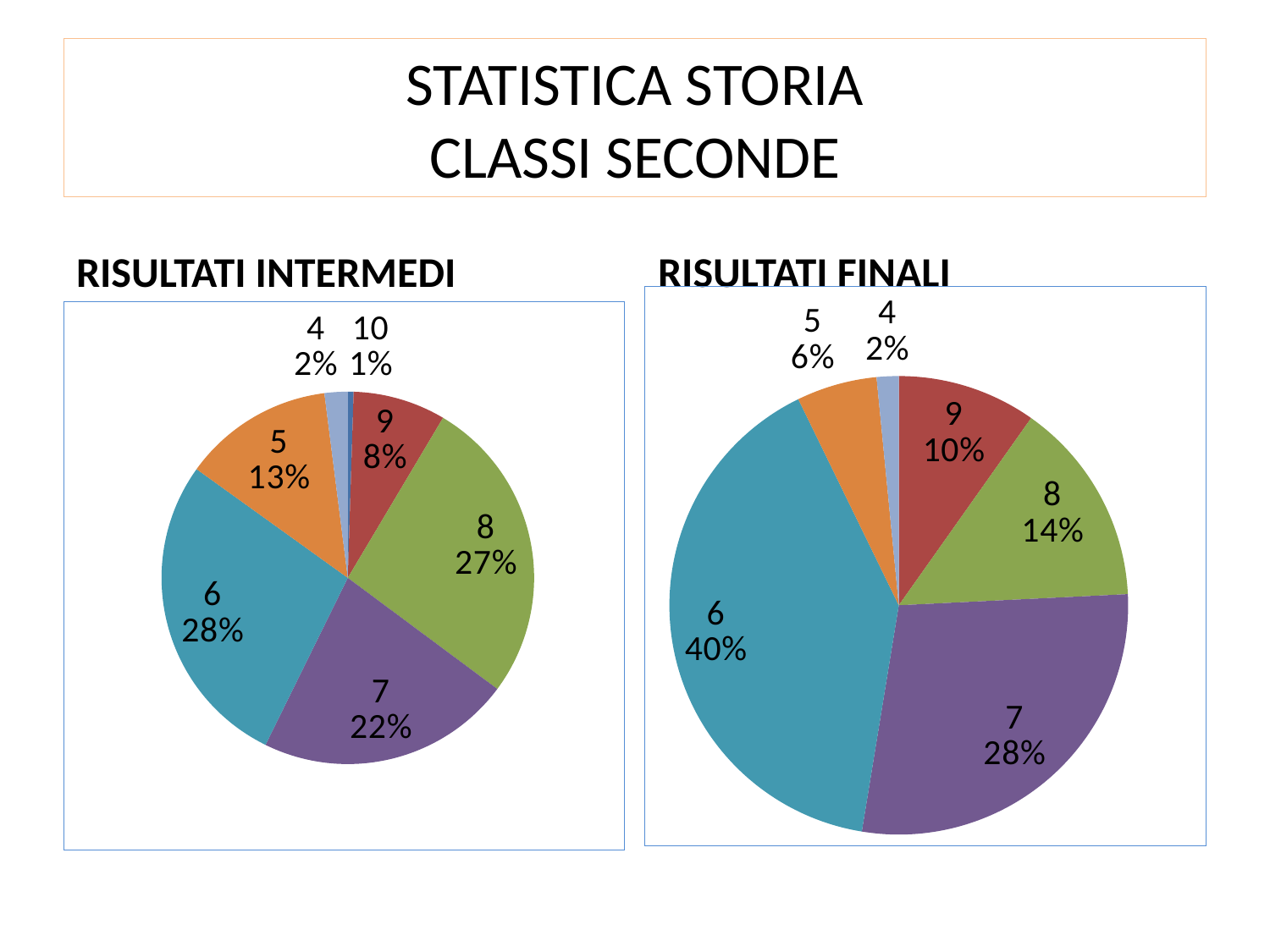

# STATISTICA STORIA CLASSI SECONDE
RISULTATI INTERMEDI
RISULTATI FINALI

### Chart

| Category | C.SECONDE |
|---|---|
| 10 | 0.0 |
| 9 | 19.0 |
| 8 | 28.0 |
| 7 | 55.0 |
| 6 | 78.0 |
| 5 | 11.0 |
| 4 | 3.0 |

### Chart

| Category | C.SECONDE |
|---|---|
| 10 | 1.0 |
| 9 | 16.0 |
| 8 | 53.0 |
| 7 | 44.0 |
| 6 | 55.0 |
| 5 | 26.0 |
| 4 | 4.0 |